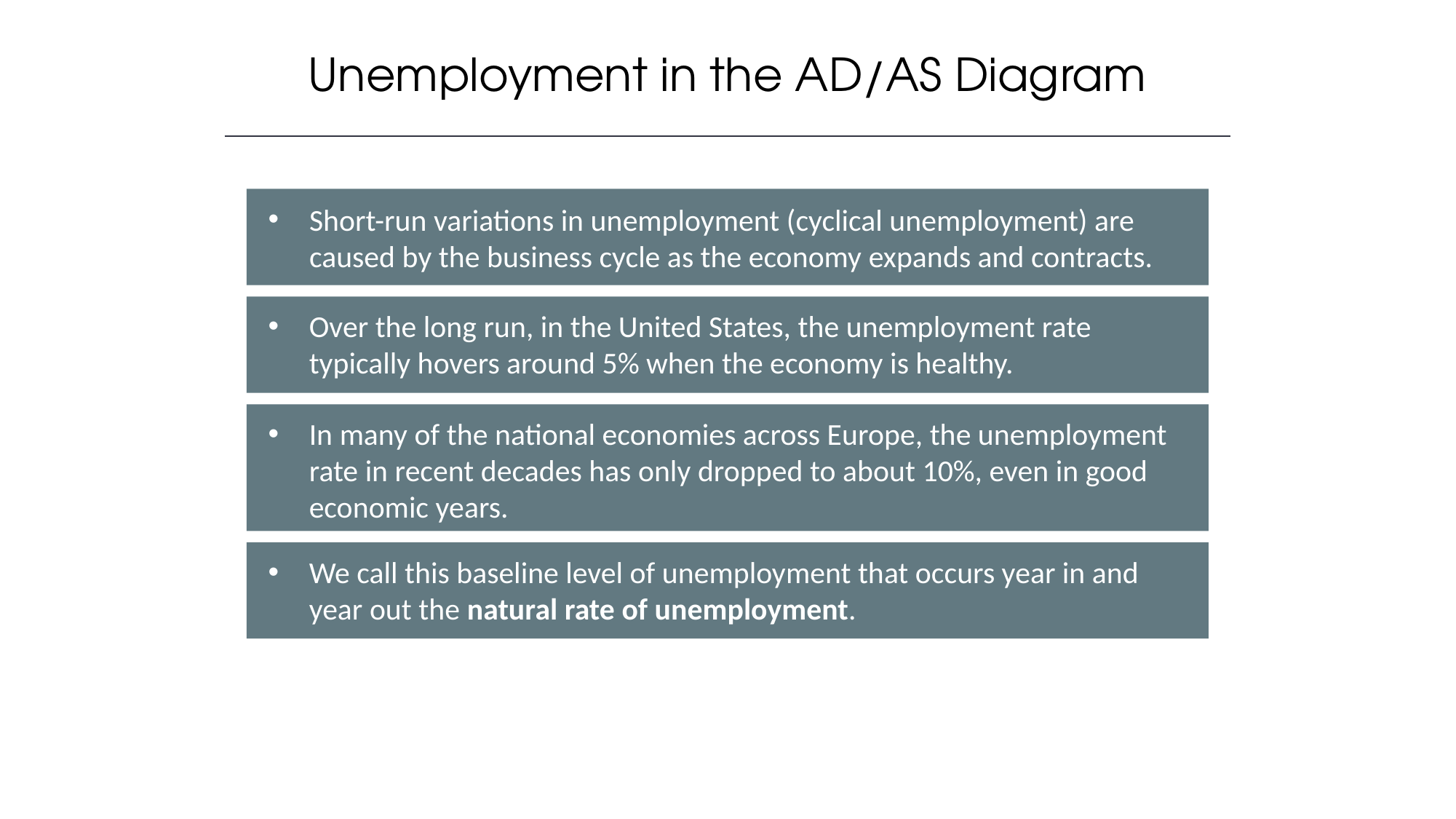

Unemployment in the AD/AS Diagram
HAWKES LEARNING

Short-run variations in unemployment (cyclical unemployment) are caused by the business cycle as the economy expands and contracts.

Over the long run, in the United States, the unemployment rate typically hovers around 5% when the economy is healthy.

In many of the national economies across Europe, the unemployment rate in recent decades has only dropped to about 10%, even in good economic years.

We call this baseline level of unemployment that occurs year in and year out the natural rate of unemployment.